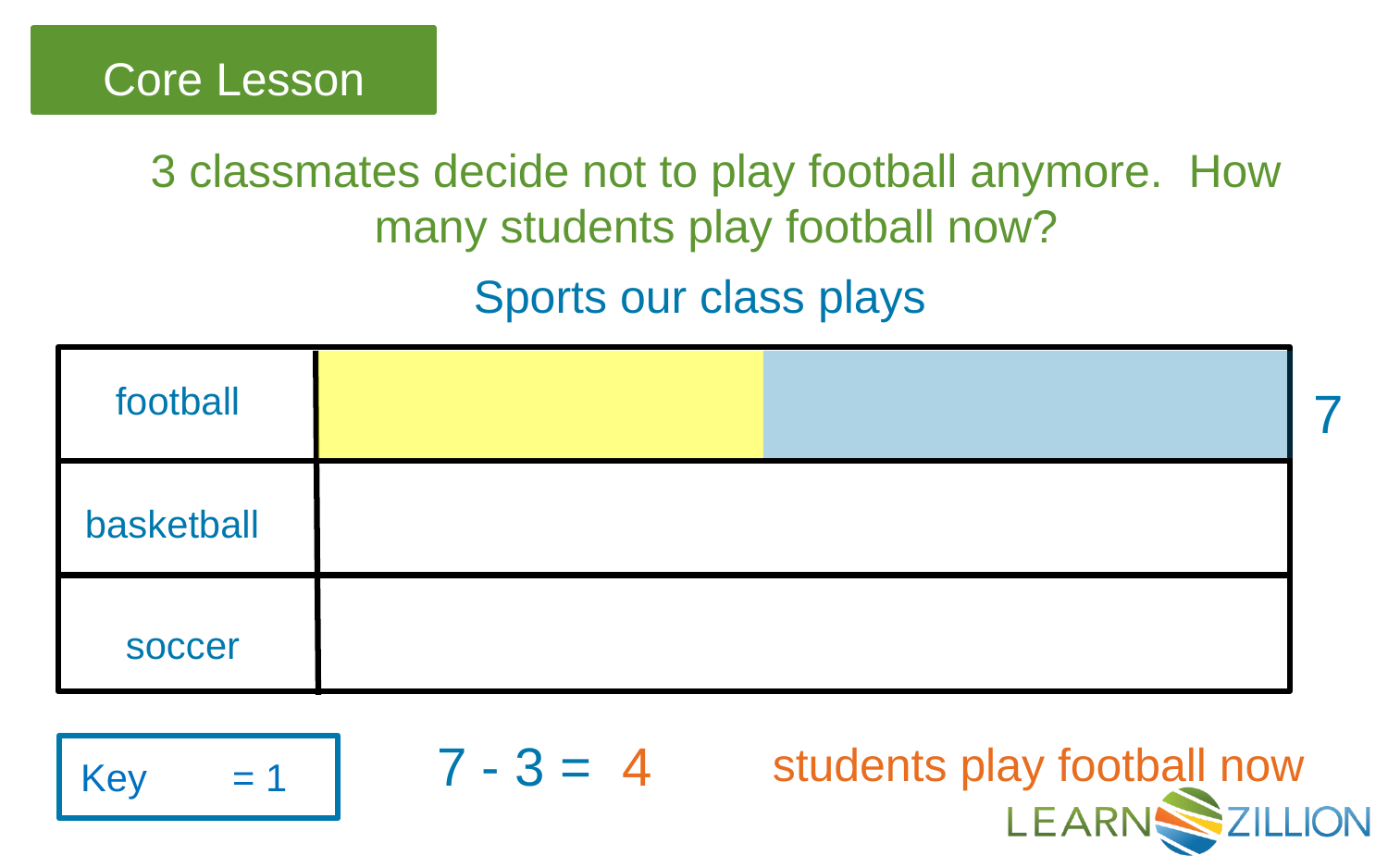

3 classmates decide not to play football anymore.  How many students play football now?
Sports our class plays

football
7
basketball
soccer
7 - 3 =  4
students play football now

Key        = 1